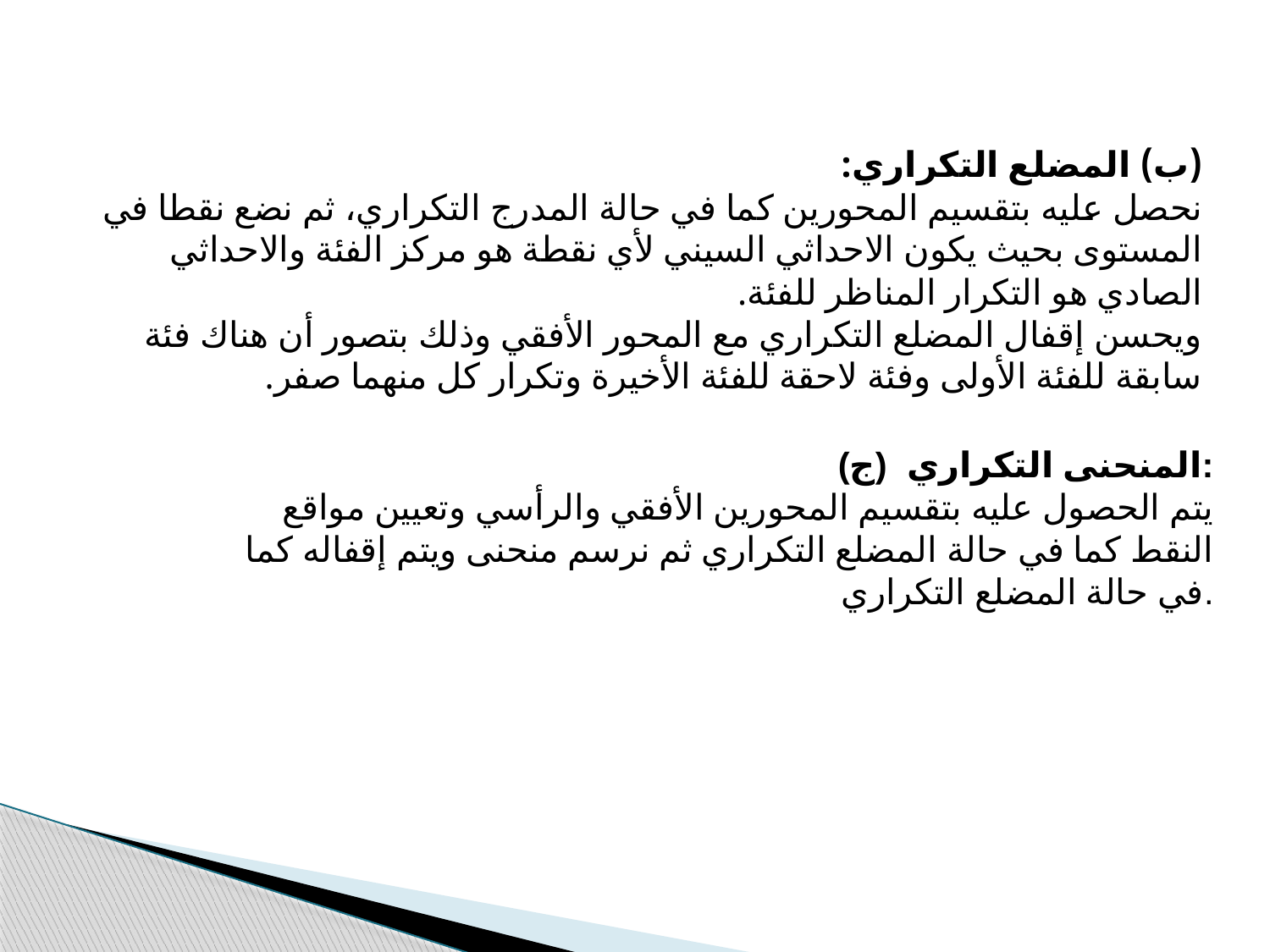

(ب) المضلع التكراري:
نحصل عليه بتقسيم المحورين كما في حالة المدرج التكراري، ثم نضع نقطا في المستوى بحيث يكون الاحداثي السيني لأي نقطة هو مركز الفئة والاحداثي الصادي هو التكرار المناظر للفئة.
ويحسن إقفال المضلع التكراري مع المحور الأفقي وذلك بتصور أن هناك فئة سابقة للفئة الأولى وفئة لاحقة للفئة الأخيرة وتكرار كل منهما صفر.
(ج)  المنحنى التكراري:
 يتم الحصول عليه بتقسيم المحورين الأفقي والرأسي وتعيين مواقع النقط كما في حالة المضلع التكراري ثم نرسم منحنى ويتم إقفاله كما في حالة المضلع التكراري.